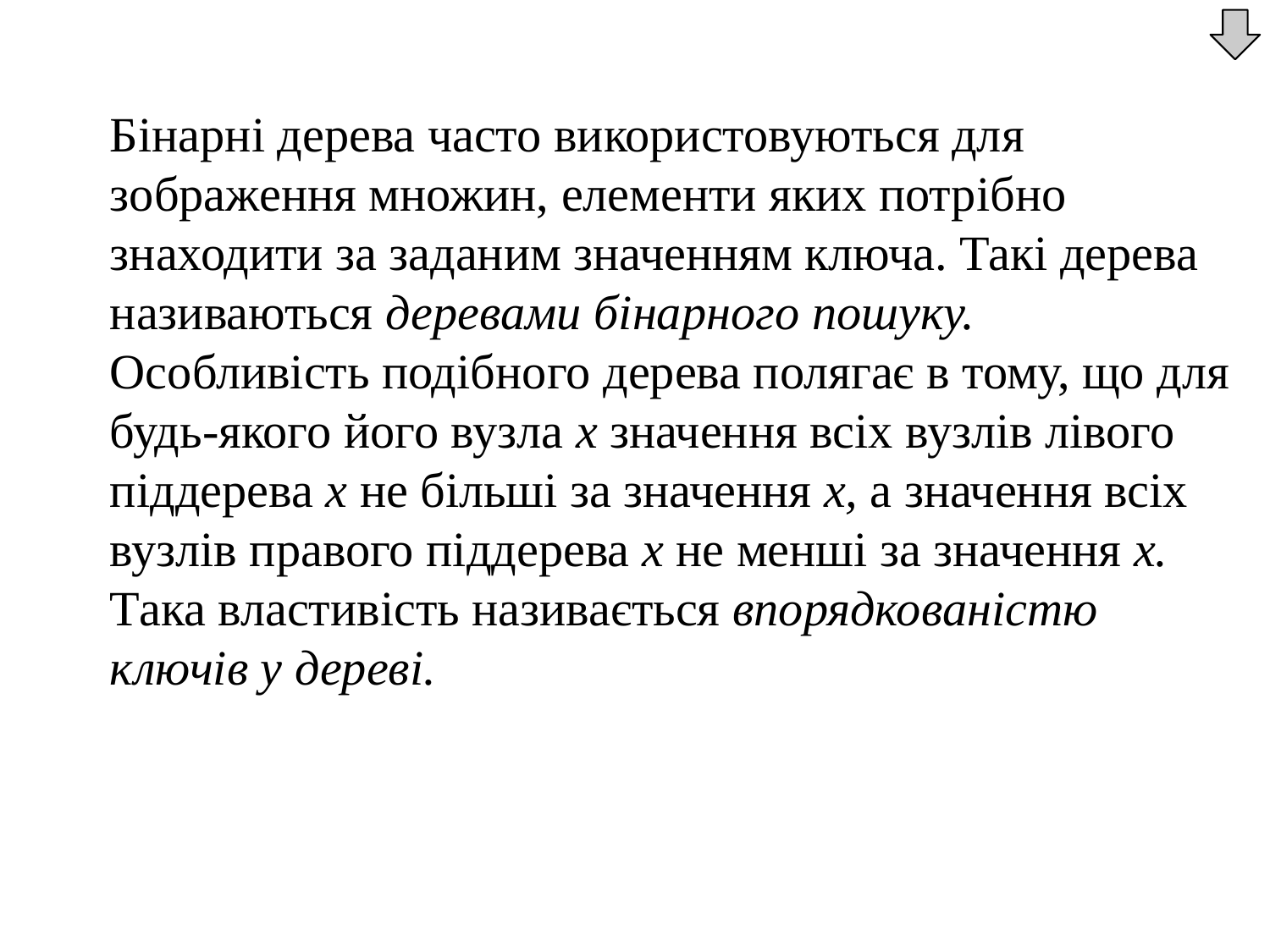

Бінарні дерева часто використовуються для зображення множин, елементи яких потрібно знаходити за заданим значенням ключа. Такі дерева називаються деревами бінарного пошуку. Особливість подібного дерева полягає в тому, що для будь-якого його вузла х значення всіх вузлів лівого піддерева х не більші за значення х, а значення всіх вузлів правого піддерева х не менші за значення х. Така властивість називається впорядкованістю ключів у дереві.